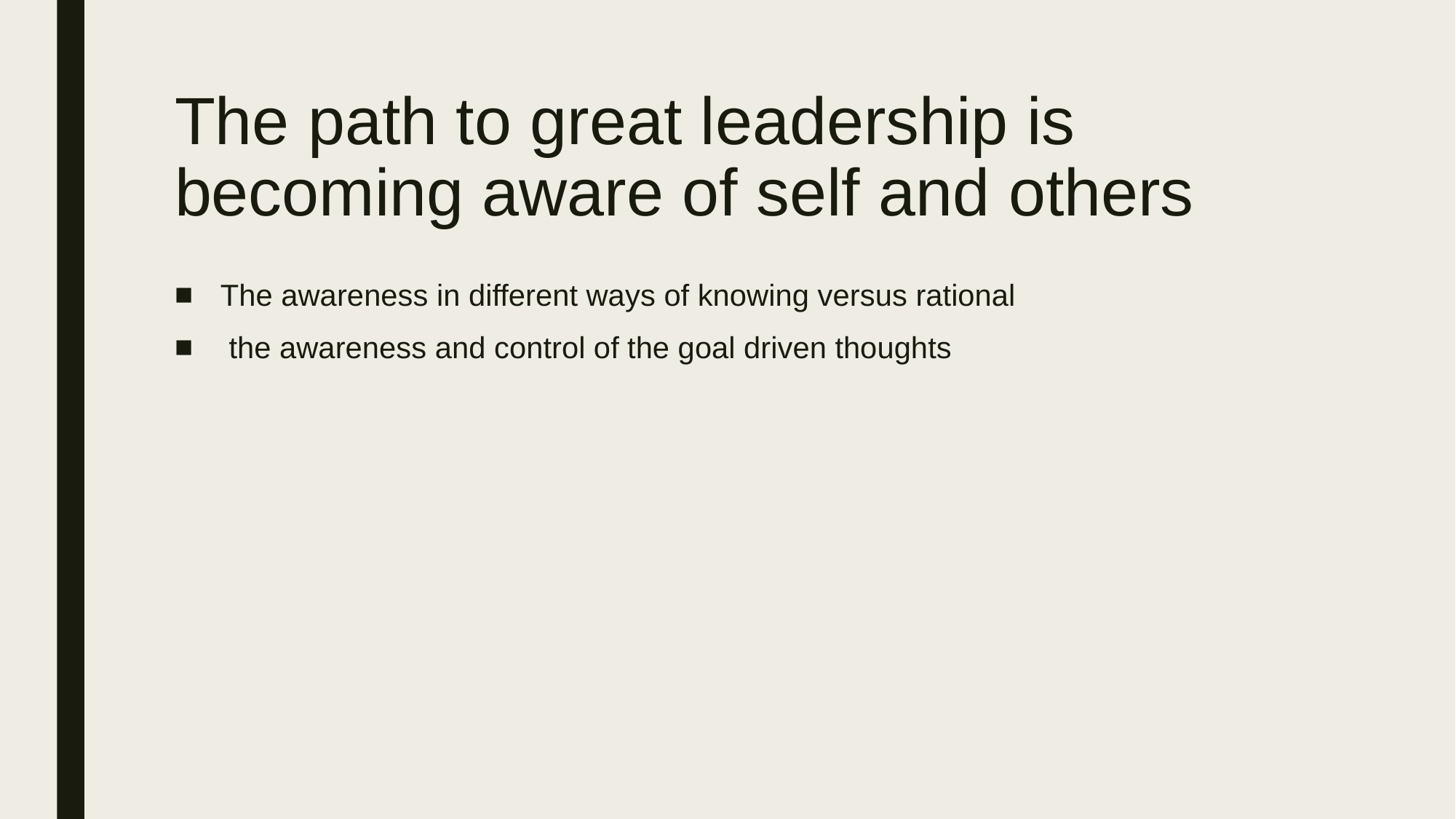

# The path to great leadership is becoming aware of self and others
The awareness in different ways of knowing versus rational
 the awareness and control of the goal driven thoughts